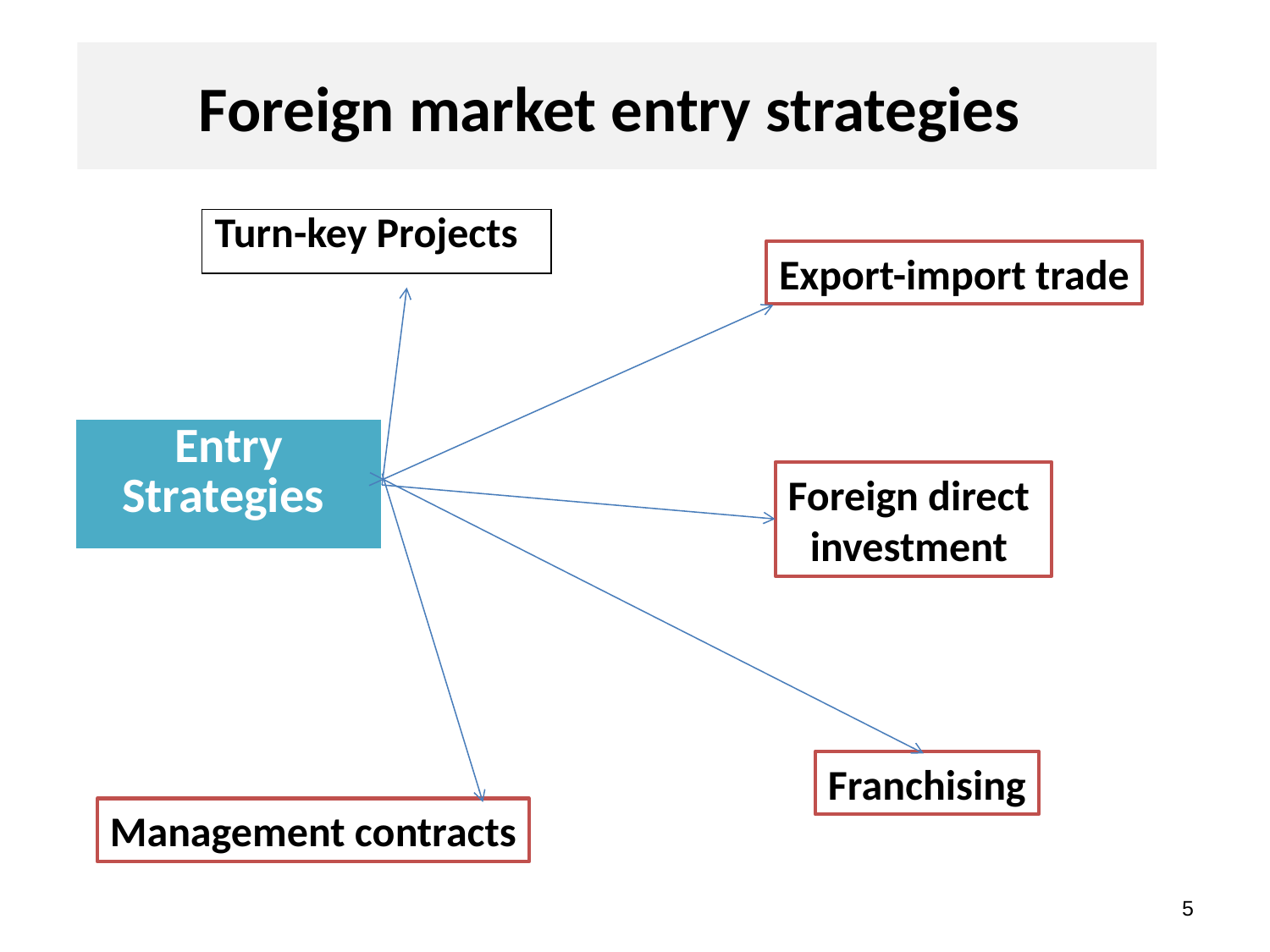

# Foreign market entry strategies
| Turn-key Projects |
| --- |
Export-import trade
| Entry Strategies |
| --- |
Foreign direct
investment
Franchising
Management contracts

5